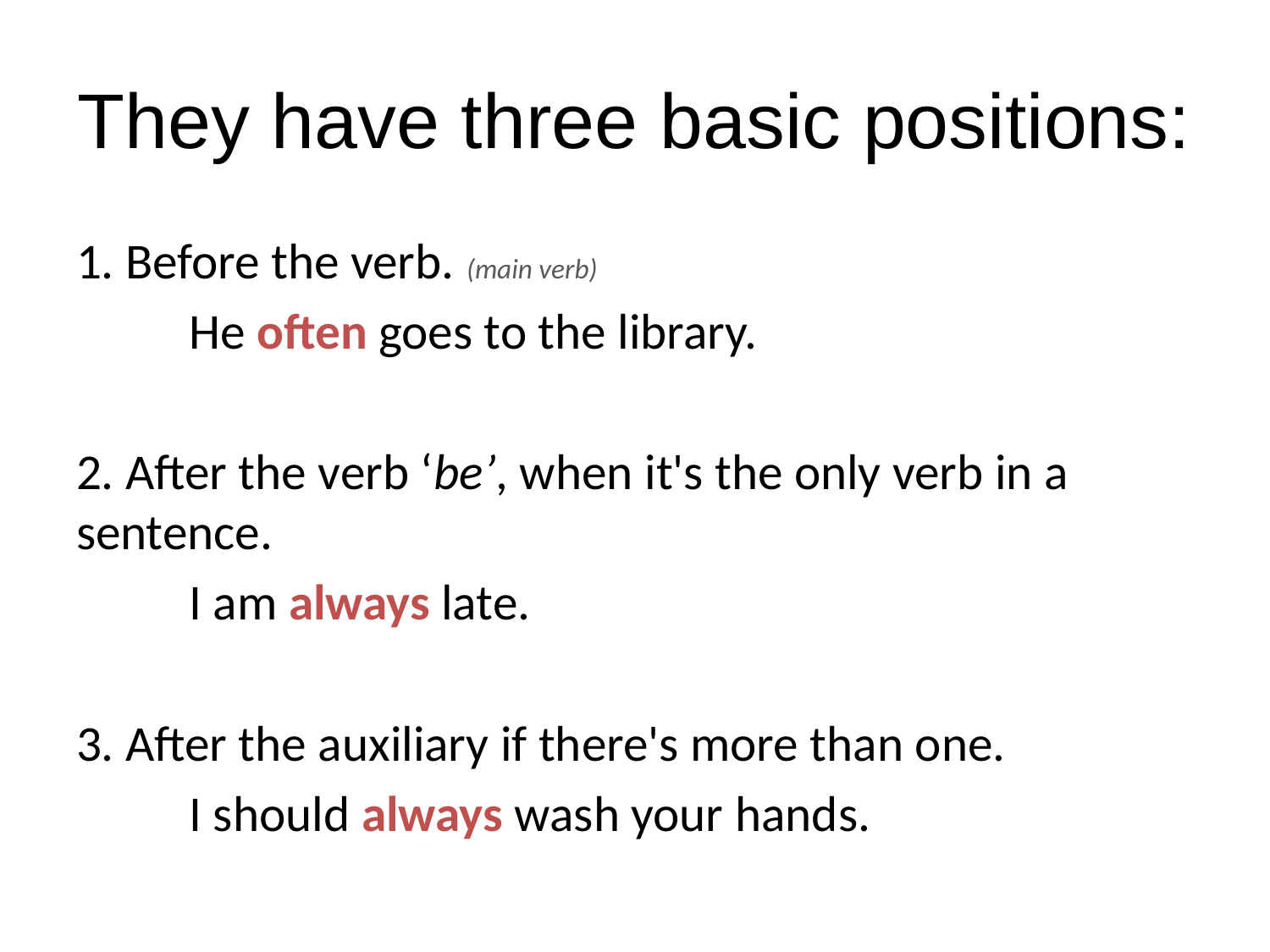

# They have three basic positions:
1. Before the verb. (main verb)
		He often goes to the library.

2. After the verb ‘be’, when it's the only verb in a sentence.
		I am always late.

3. After the auxiliary if there's more than one.
		I should always wash your hands.